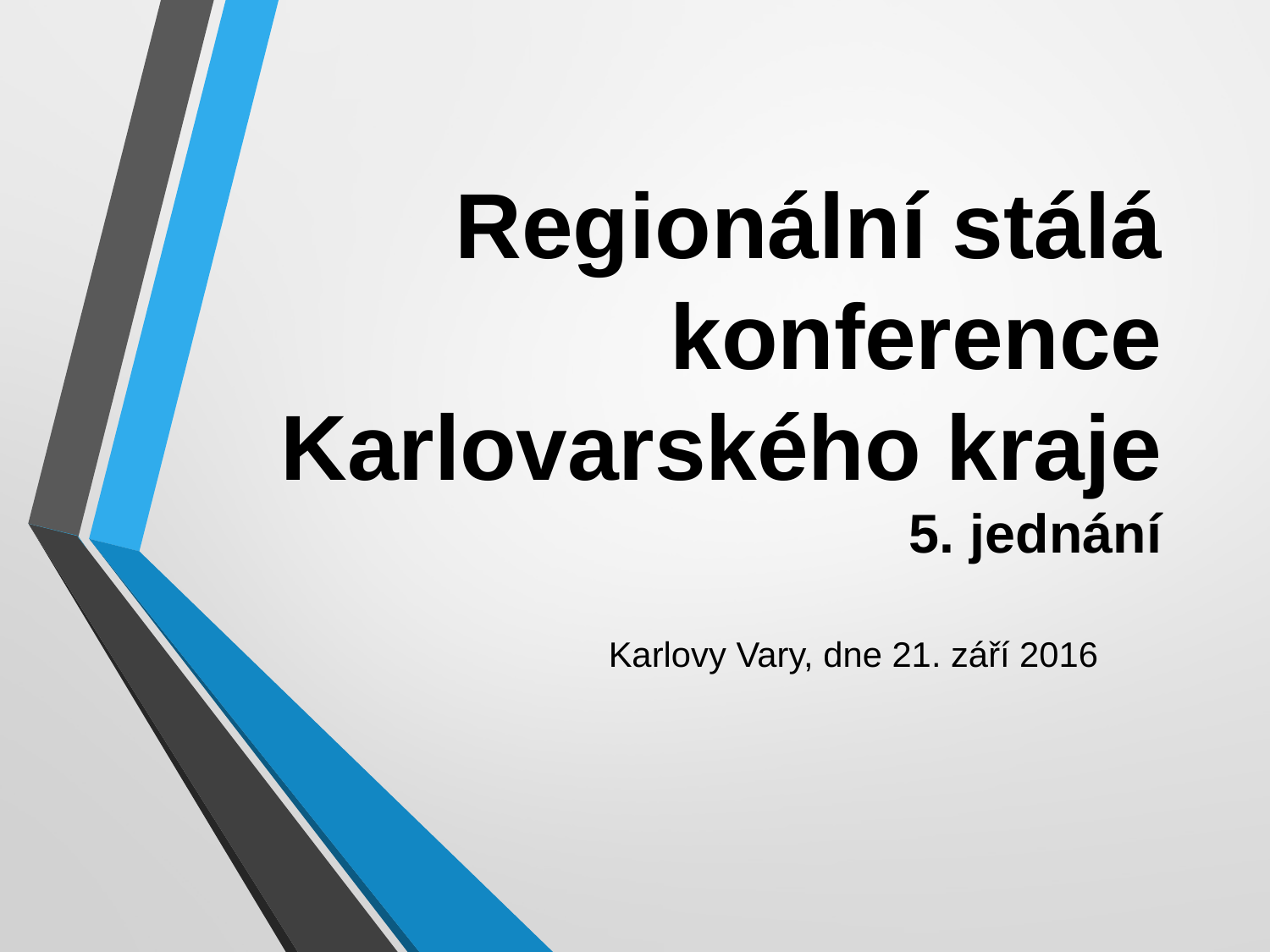

# Regionální stálá konference Karlovarského kraje 5. jednání

Karlovy Vary, dne 21. září 2016